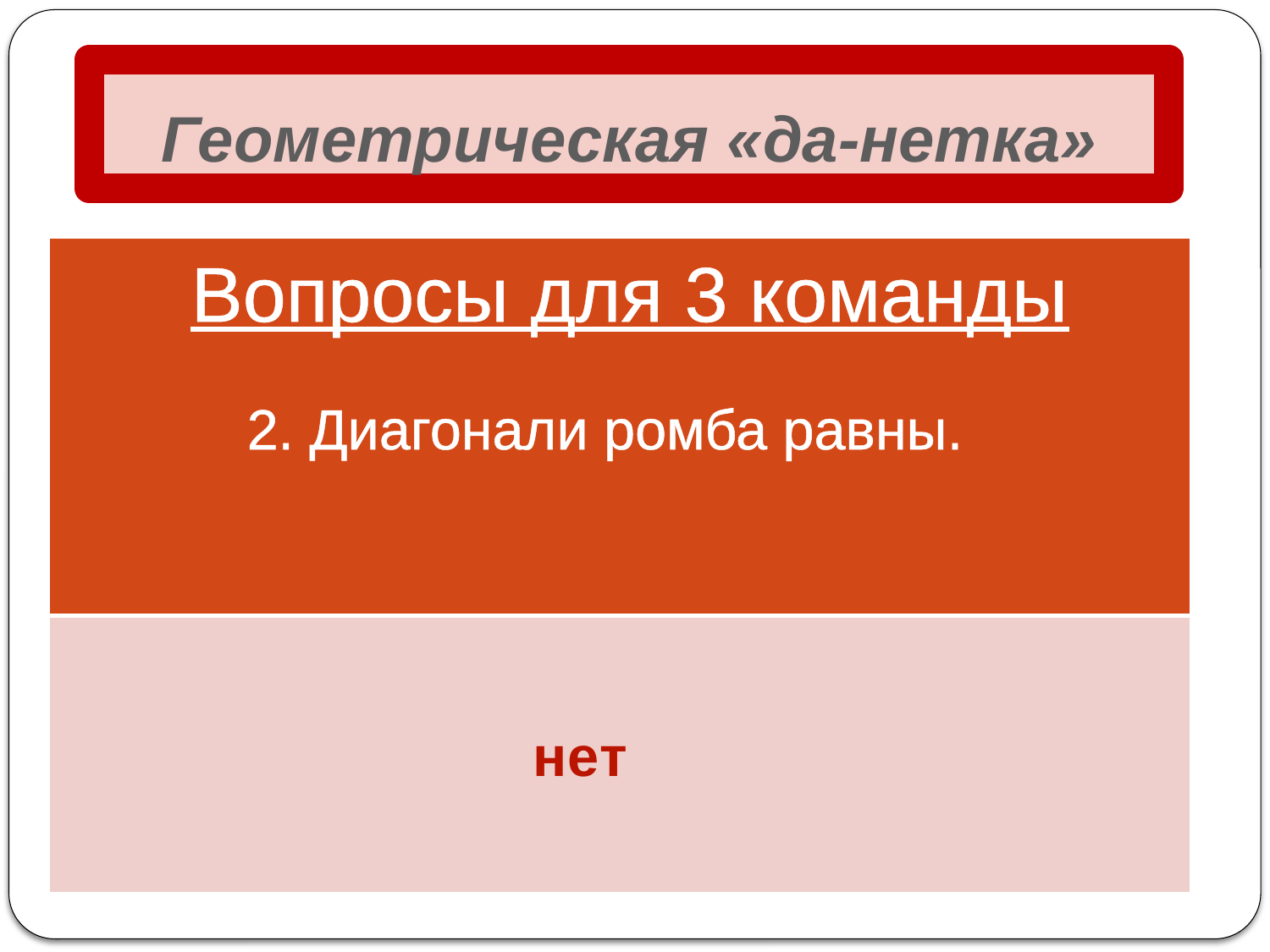

# Геометрическая «да-нетка»
Вопросы для 3 команды
|  |
| --- |
|  |
2. Диагонали ромба равны.
нет